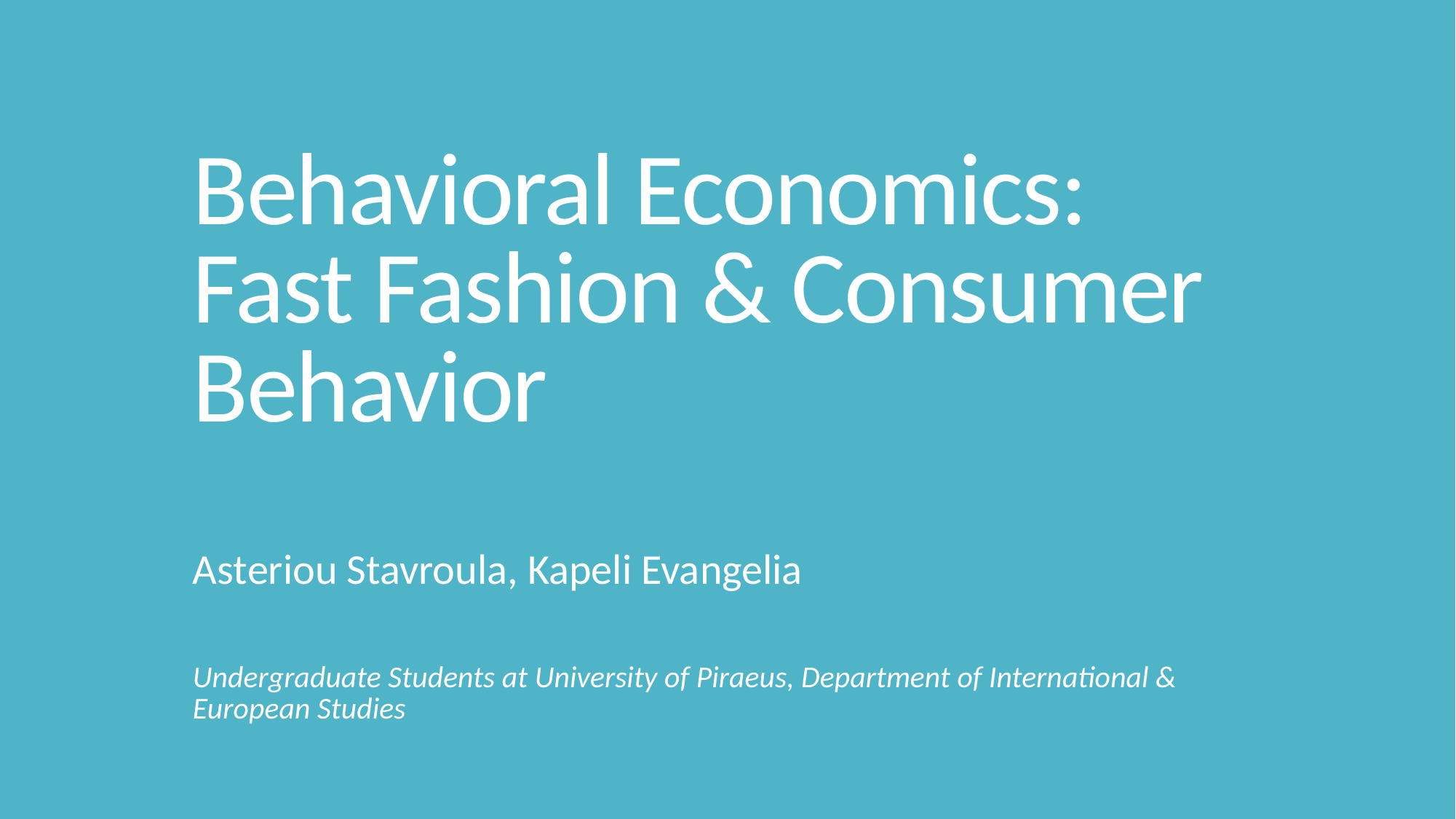

# Behavioral Economics: Fast Fashion & Consumer Behavior
Asteriou Stavroula, Kapeli Evangelia

Undergraduate Students at University of Piraeus, Department of International & European Studies